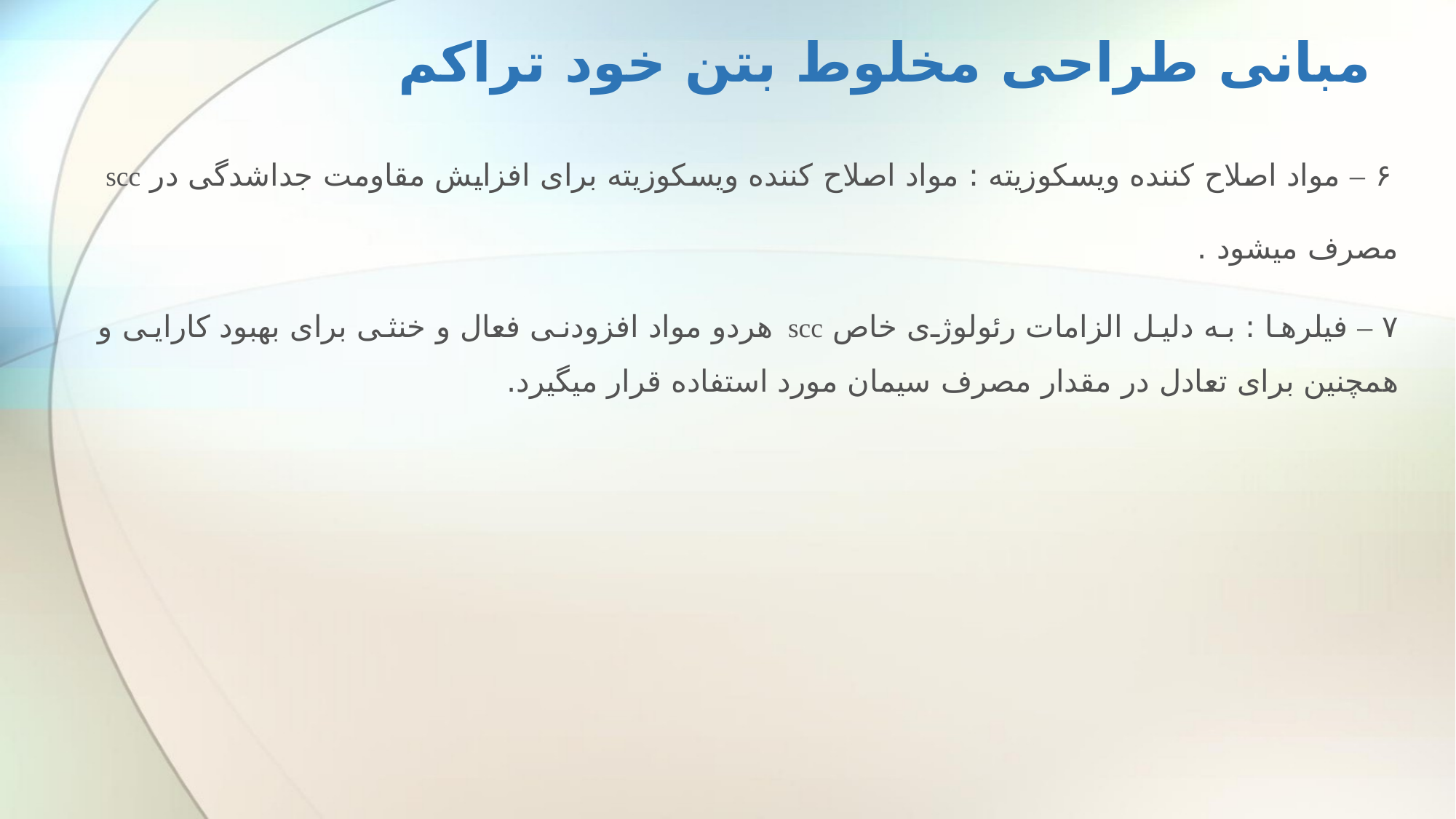

# مبانی طراحی مخلوط بتن خود تراکم
 ۶ – مواد اصلاح کننده ویسکوزیته : مواد اصلاح کننده ویسکوزیته برای افزایش مقاومت جداشدگی در scc  مصرف میشود .
۷ – فیلرها : به دلیل الزامات رئولوژی خاص scc  هردو مواد افزودنی فعال و خنثی برای بهبود کارایی و همچنین برای تعادل در مقدار مصرف سیمان مورد استفاده قرار میگیرد.